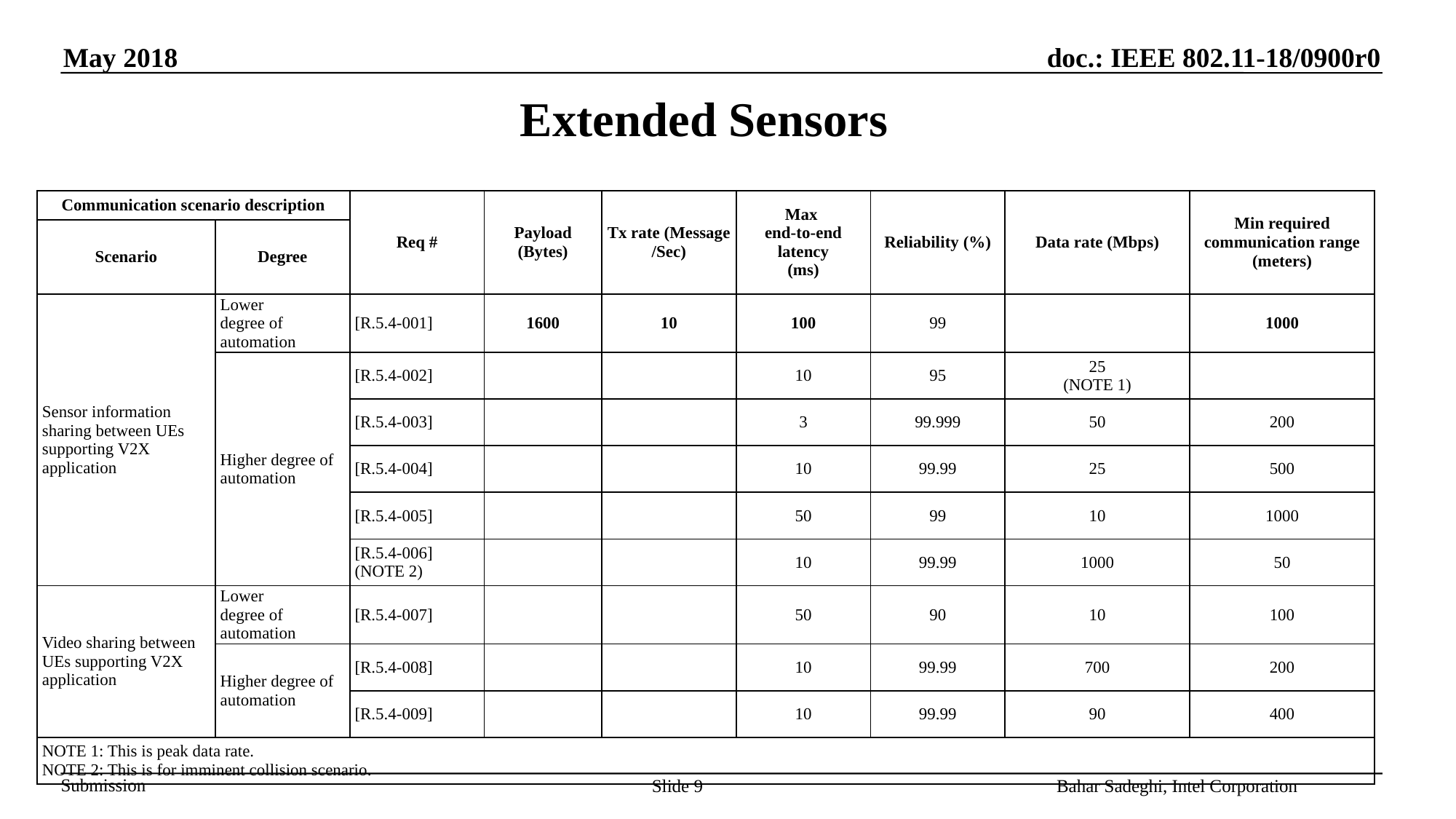

# Extended Sensors
| Communication scenario description |  | Req # | Payload (Bytes) | Tx rate (Message /Sec) | Max end-to-end latency (ms) | Reliability (%) | Data rate (Mbps) | Min required communication range (meters) |
| --- | --- | --- | --- | --- | --- | --- | --- | --- |
| Scenario | Degree |  |  |  |  |  |  |  |
| Sensor information sharing between UEs supporting V2X application | Lower degree of automation | [R.5.4-001] | 1600 | 10 | 100 | 99 |  | 1000 |
|  | Higher degree of automation | [R.5.4-002] |  |  | 10 | 95 | 25 (NOTE 1) |  |
|  |  | [R.5.4-003] |  |  | 3 | 99.999 | 50 | 200 |
|  |  | [R.5.4-004] |  |  | 10 | 99.99 | 25 | 500 |
|  |  | [R.5.4-005] |  |  | 50 | 99 | 10 | 1000 |
|  |  | [R.5.4-006] (NOTE 2) |  |  | 10 | 99.99 | 1000 | 50 |
| Video sharing between UEs supporting V2X application | Lower degree of automation | [R.5.4-007] |  |  | 50 | 90 | 10 | 100 |
|  | Higher degree of automation | [R.5.4-008] |  |  | 10 | 99.99 | 700 | 200 |
|  |  | [R.5.4-009] |  |  | 10 | 99.99 | 90 | 400 |
| NOTE 1: This is peak data rate. NOTE 2: This is for imminent collision scenario. |  |  |  |  |  |  |  |  |